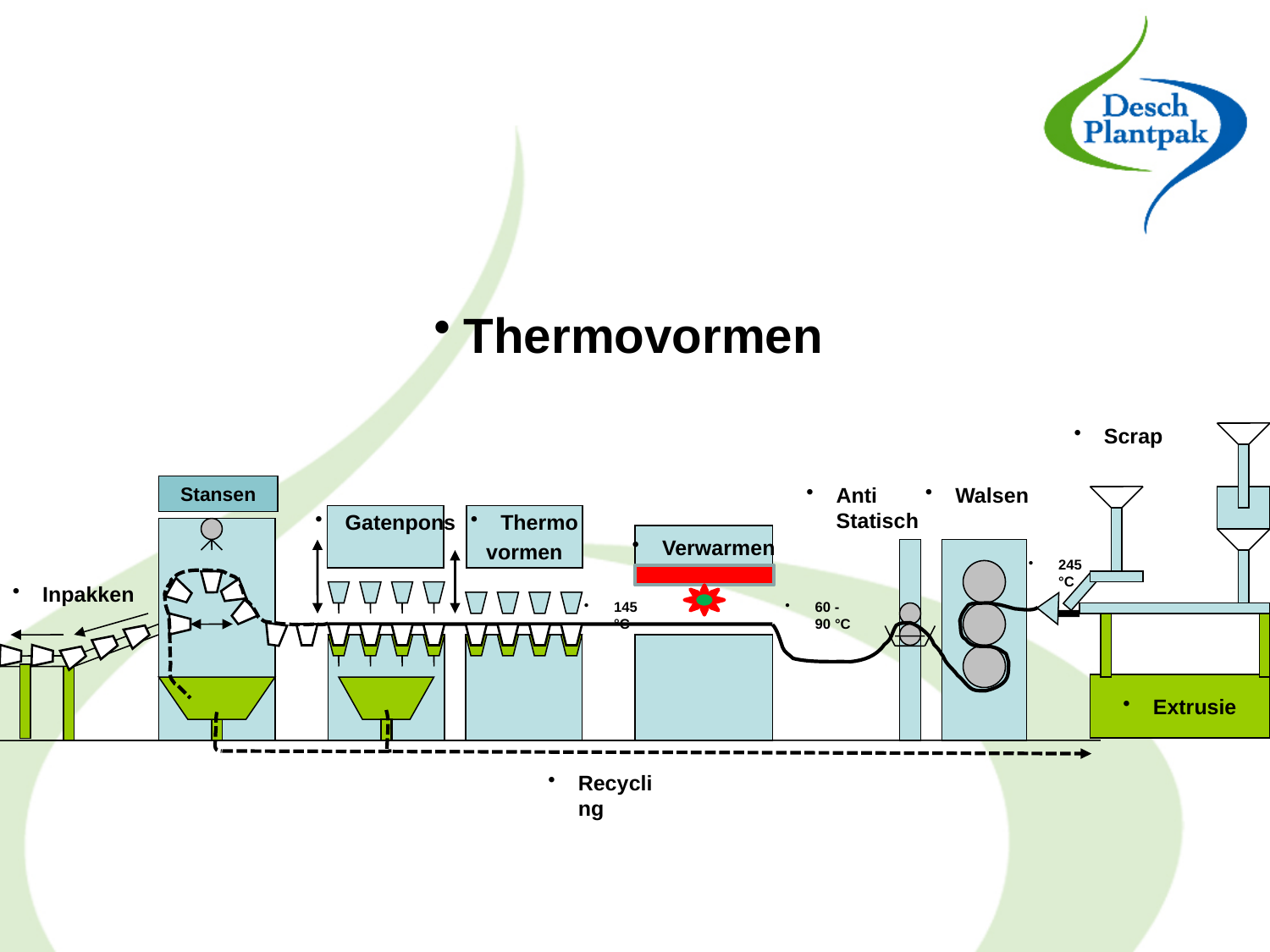

Thermovormen

Scrap

Stansen
Anti Statisch
Walsen

Gatenpons

Thermo
vormen

Verwarmen

245 °C

Inpakken

145 °C
60 - 90 °C

Extrusie

Recycling